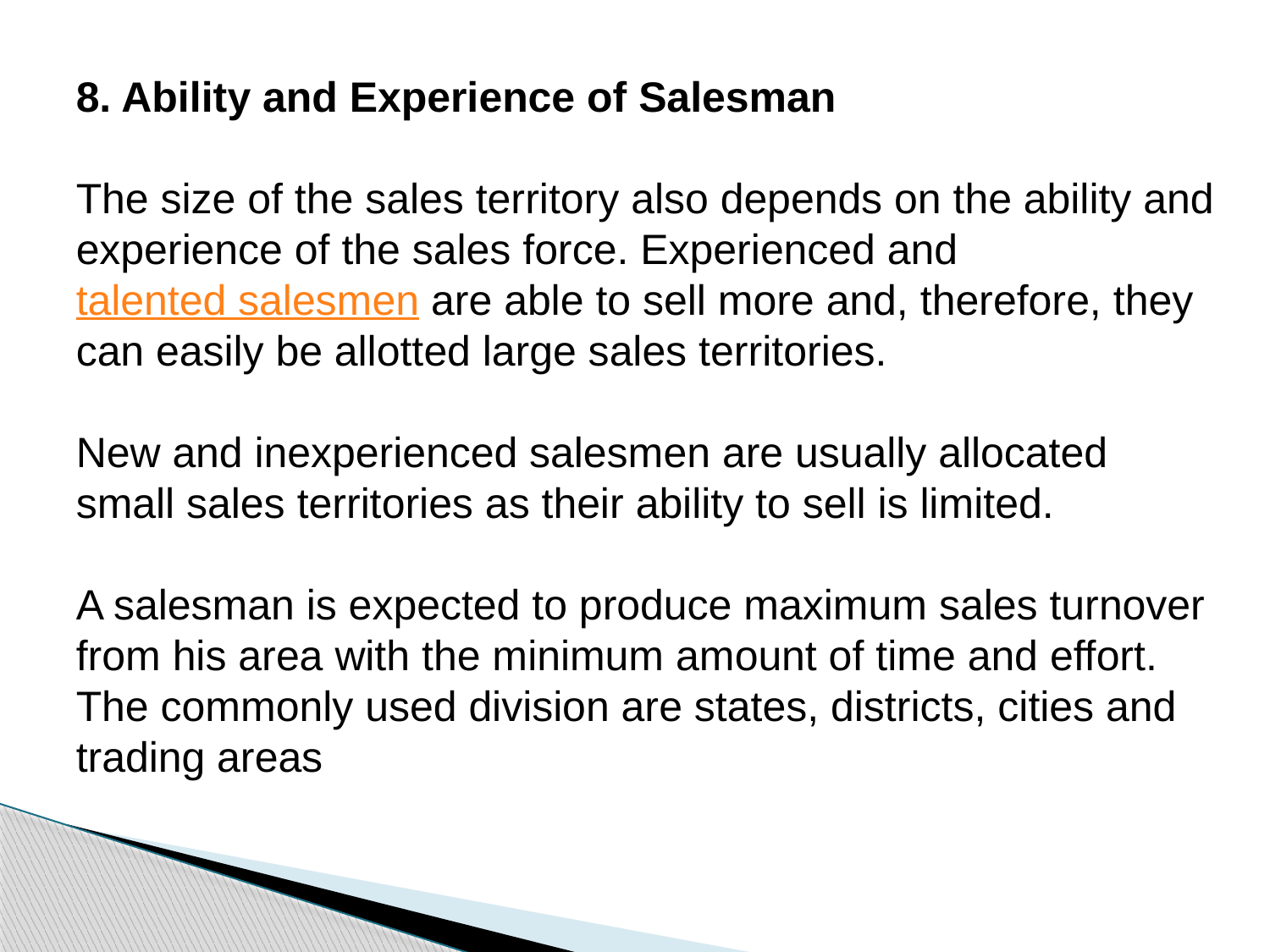

8. Ability and Experience of Salesman

The size of the sales territory also depends on the ability and experience of the sales force. Experienced and talented salesmen are able to sell more and, therefore, they can easily be allotted large sales territories.

New and inexperienced salesmen are usually allocated small sales territories as their ability to sell is limited.

A salesman is expected to produce maximum sales turnover from his area with the minimum amount of time and effort. The commonly used division are states, districts, cities and trading areas